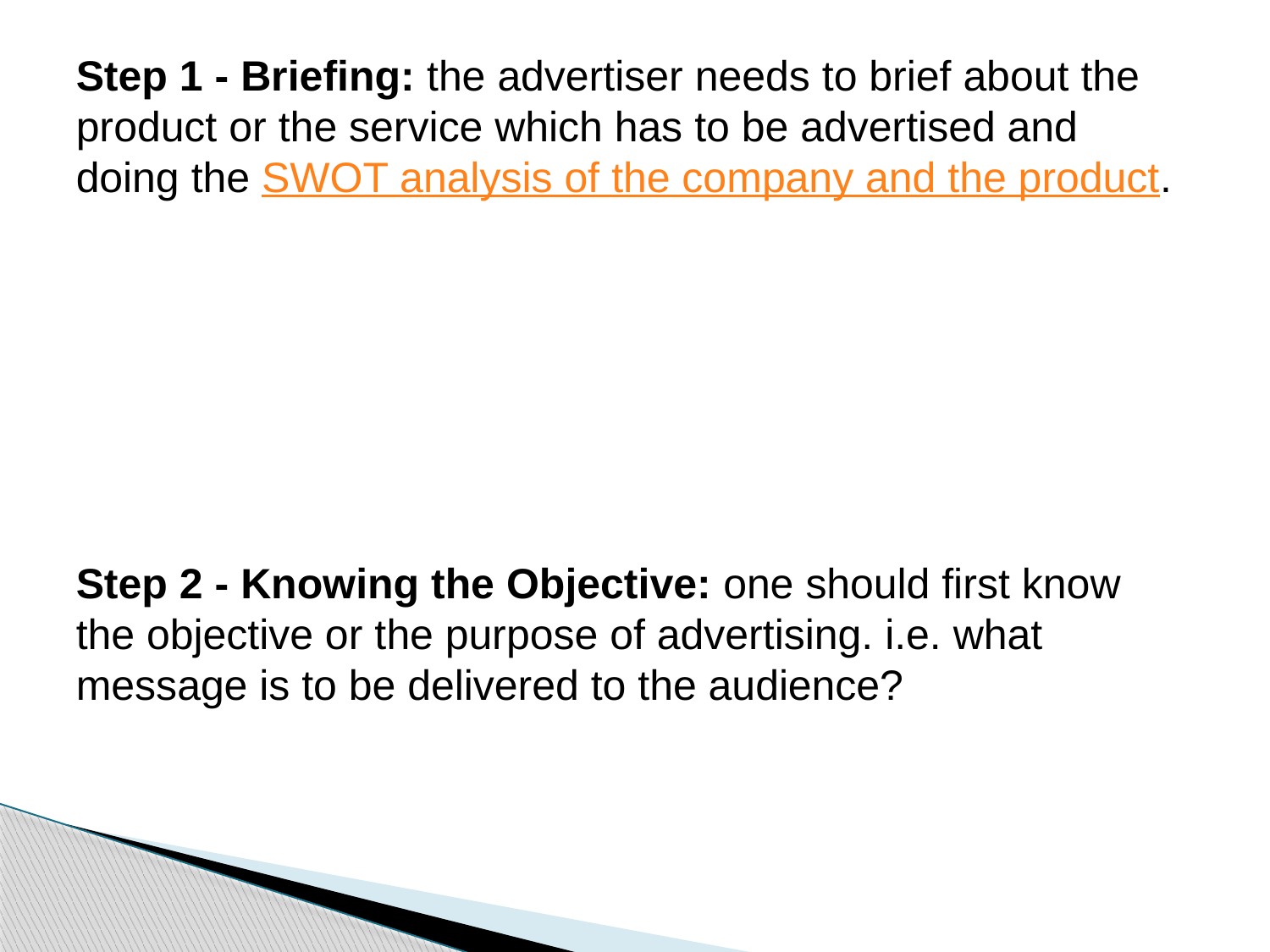

Step 1 - Briefing: the advertiser needs to brief about the product or the service which has to be advertised and doing the SWOT analysis of the company and the product.

Step 2 - Knowing the Objective: one should first know the objective or the purpose of advertising. i.e. what message is to be delivered to the audience?